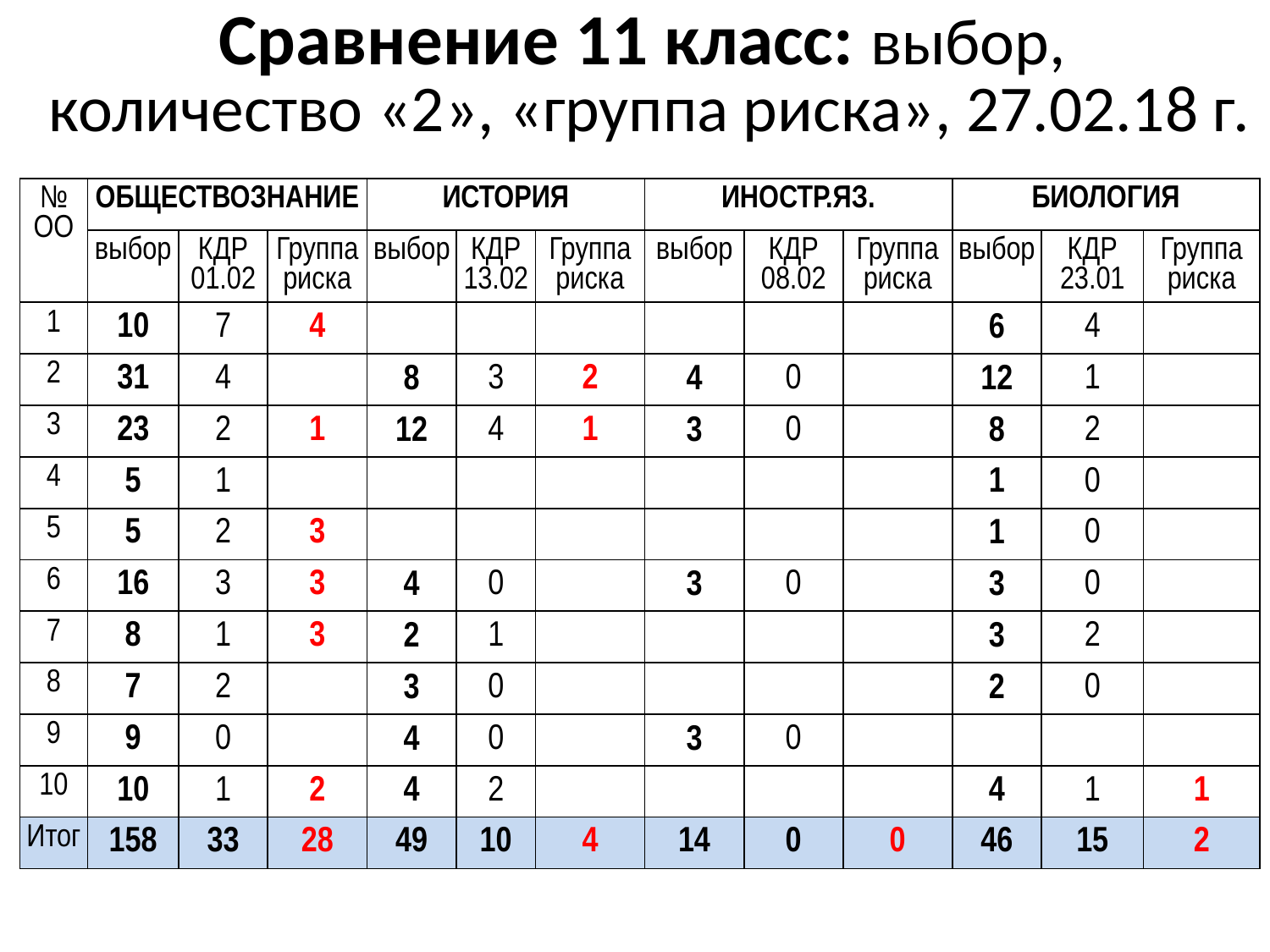

# Сравнение 11 класс: выбор, количество «2», «группа риска», 27.02.18 г.
| № ОО | ОБЩЕСТВОЗНАНИЕ |  |  | ИСТОРИЯ |  |  | ИНОСТР.ЯЗ. |  |  | БИОЛОГИЯ |  |  |
| --- | --- | --- | --- | --- | --- | --- | --- | --- | --- | --- | --- | --- |
|  | выбор | КДР 01.02 | Группа риска | выбор | КДР 13.02 | Группа риска | выбор | КДР 08.02 | Группа риска | выбор | КДР 23.01 | Группа риска |
| 1 | 10 | 7 | 4 |  |  |  |  |  |  | 6 | 4 |  |
| 2 | 31 | 4 |  | 8 | 3 | 2 | 4 | 0 |  | 12 | 1 |  |
| 3 | 23 | 2 | 1 | 12 | 4 | 1 | 3 | 0 |  | 8 | 2 |  |
| 4 | 5 | 1 |  |  |  |  |  |  |  | 1 | 0 |  |
| 5 | 5 | 2 | 3 |  |  |  |  |  |  | 1 | 0 |  |
| 6 | 16 | 3 | 3 | 4 | 0 |  | 3 | 0 |  | 3 | 0 |  |
| 7 | 8 | 1 | 3 | 2 | 1 |  |  |  |  | 3 | 2 |  |
| 8 | 7 | 2 |  | 3 | 0 |  |  |  |  | 2 | 0 |  |
| 9 | 9 | 0 |  | 4 | 0 |  | 3 | 0 |  |  |  |  |
| 10 | 10 | 1 | 2 | 4 | 2 |  |  |  |  | 4 | 1 | 1 |
| Итог | 158 | 33 | 28 | 49 | 10 | 4 | 14 | 0 | 0 | 46 | 15 | 2 |